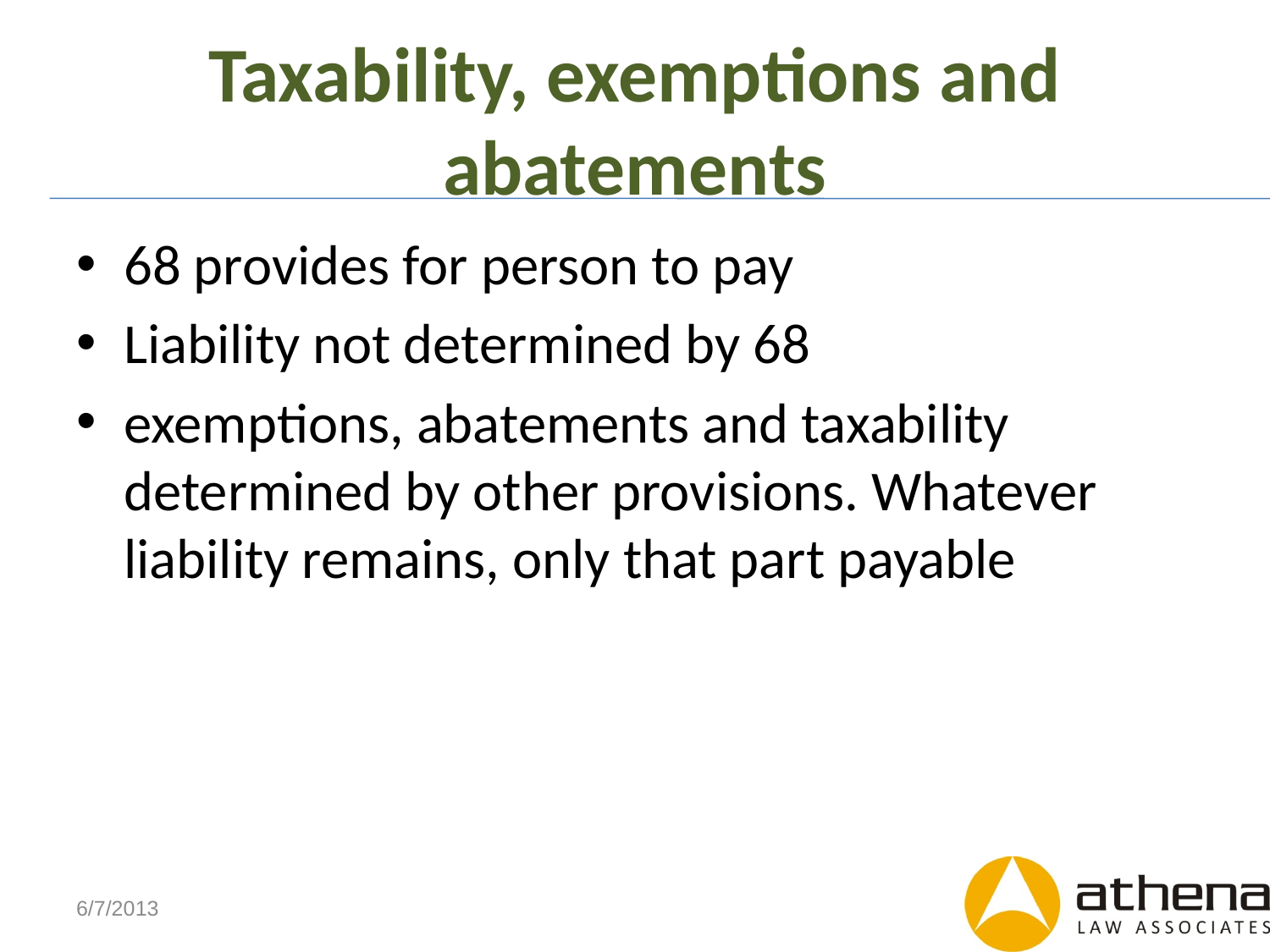

# Taxability, exemptions and abatements
68 provides for person to pay
Liability not determined by 68
exemptions, abatements and taxability determined by other provisions. Whatever liability remains, only that part payable

6/7/2013